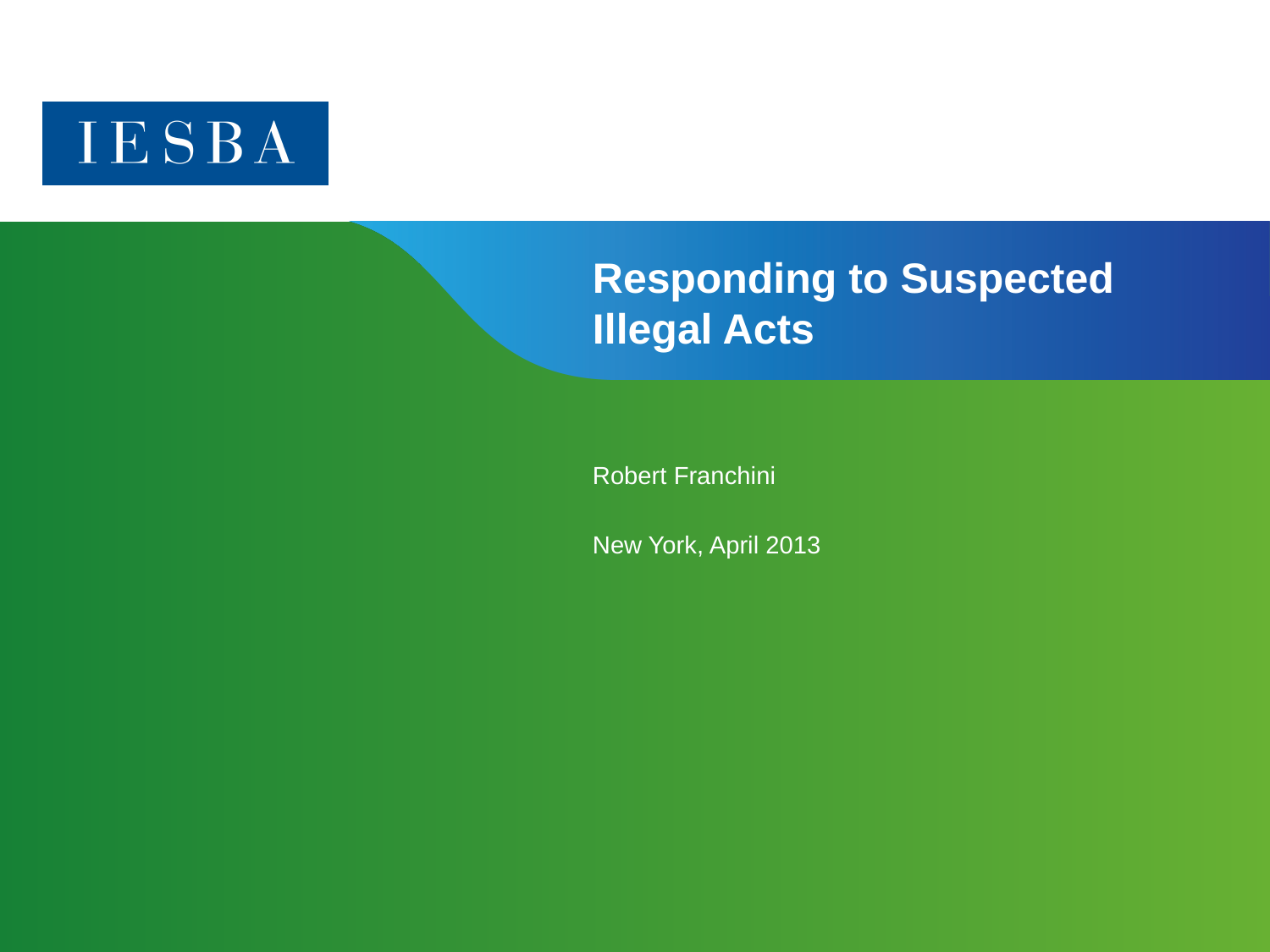

# Responding to Suspected Illegal Acts
Robert Franchini

New York, April 2013